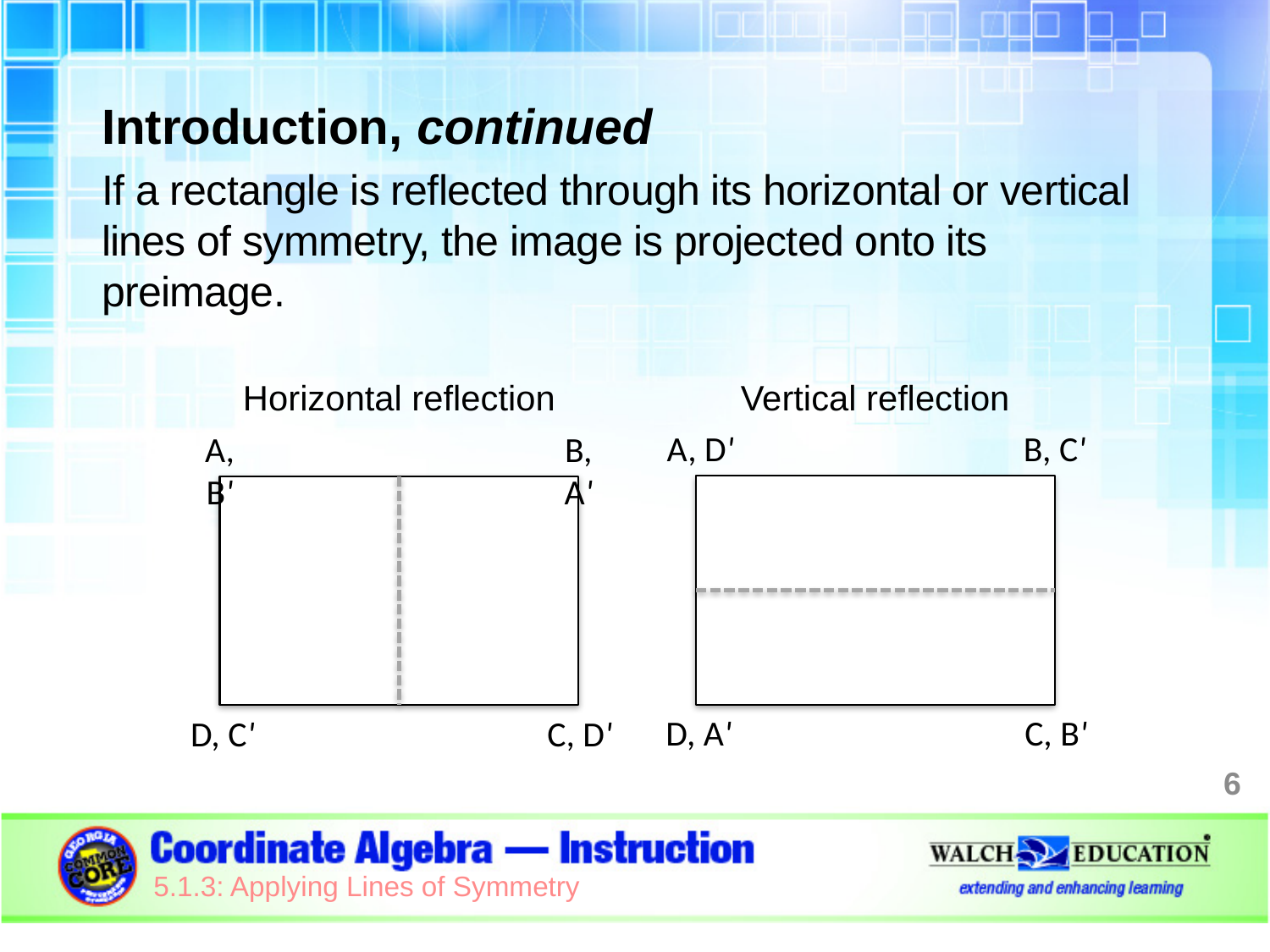

Introduction, continued
If a rectangle is reflected through its horizontal or vertical lines of symmetry, the image is projected onto its preimage.

Vertical reflection
Horizontal reflection
A, D'
B, C'
A, B'
B, A'

D, A'
C, B'
D, C'
C, D'
6
5.1.3: Applying Lines of Symmetry